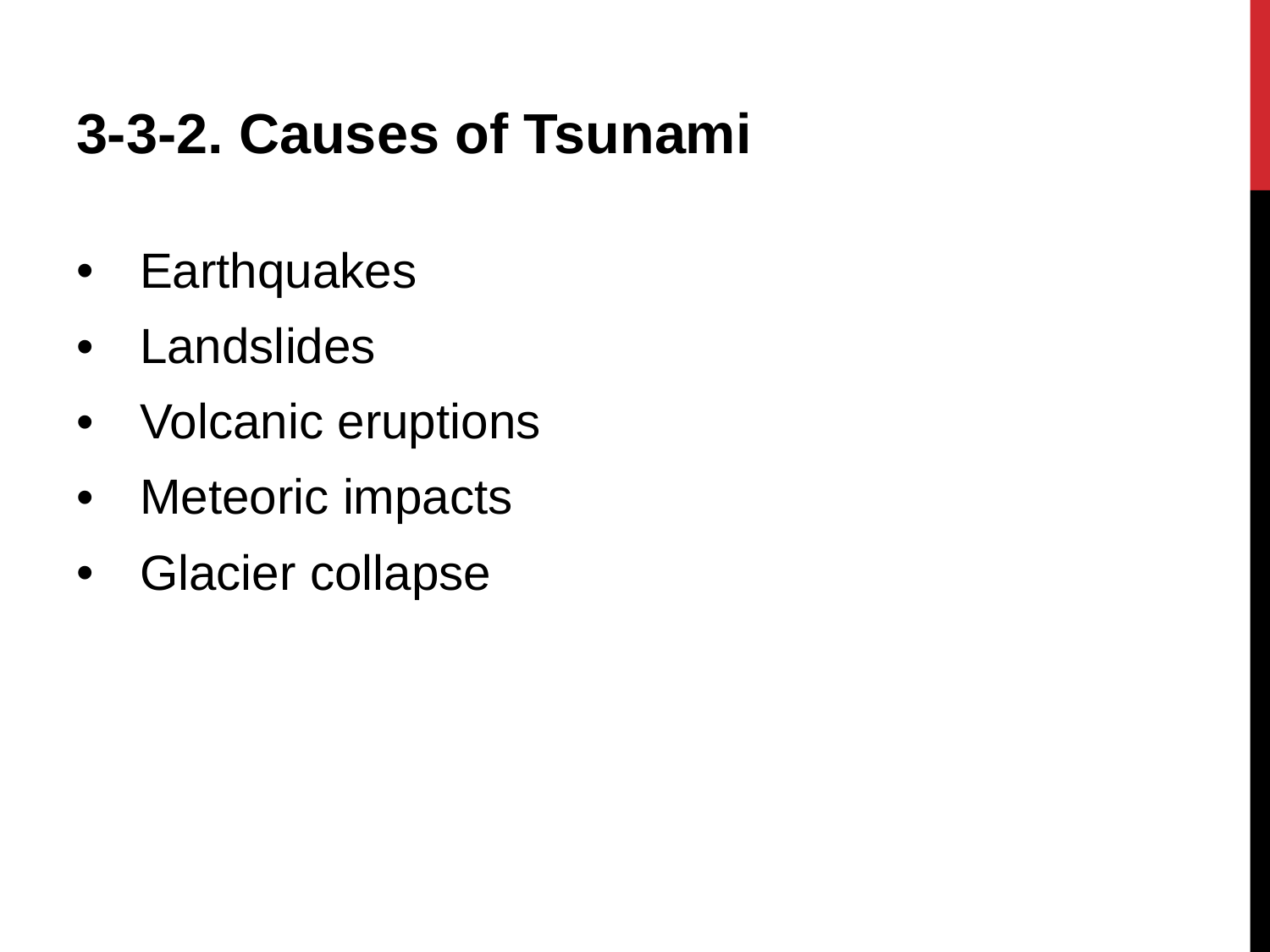

3-3-2. Causes of Tsunami

Earthquakes
Landslides
Volcanic eruptions
Meteoric impacts
Glacier collapse